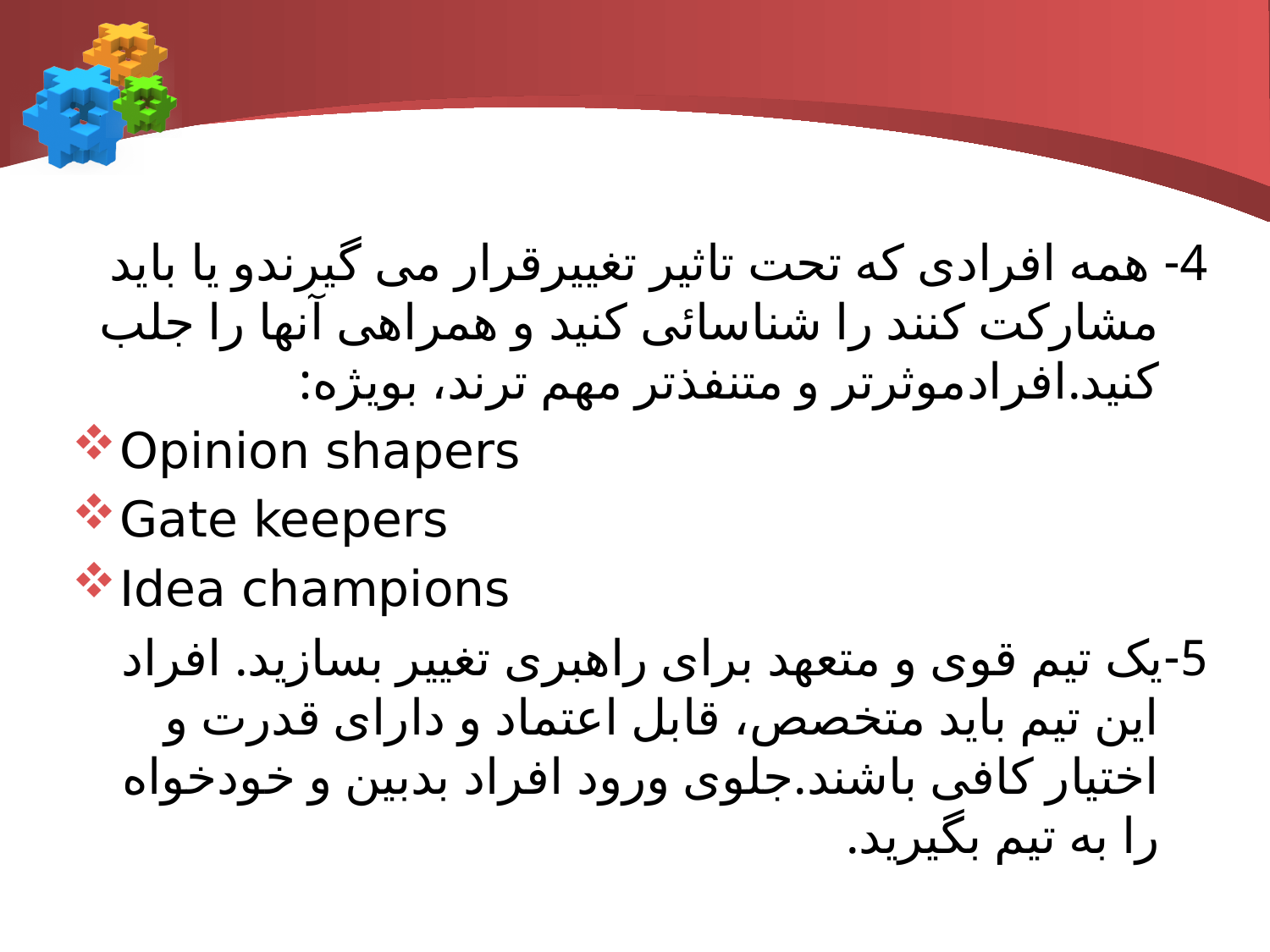

#
4- همه افرادی که تحت تاثیر تغییرقرار می گیرندو یا باید مشارکت کنند را شناسائی کنید و همراهی آنها را جلب کنید.افرادموثرتر و متنفذتر مهم ترند، بویژه:
Opinion shapers
Gate keepers
Idea champions
5-یک تیم قوی و متعهد برای راهبری تغییر بسازید. افراد این تیم باید متخصص، قابل اعتماد و دارای قدرت و اختیار کافی باشند.جلوی ورود افراد بدبین و خودخواه را به تیم بگیرید.